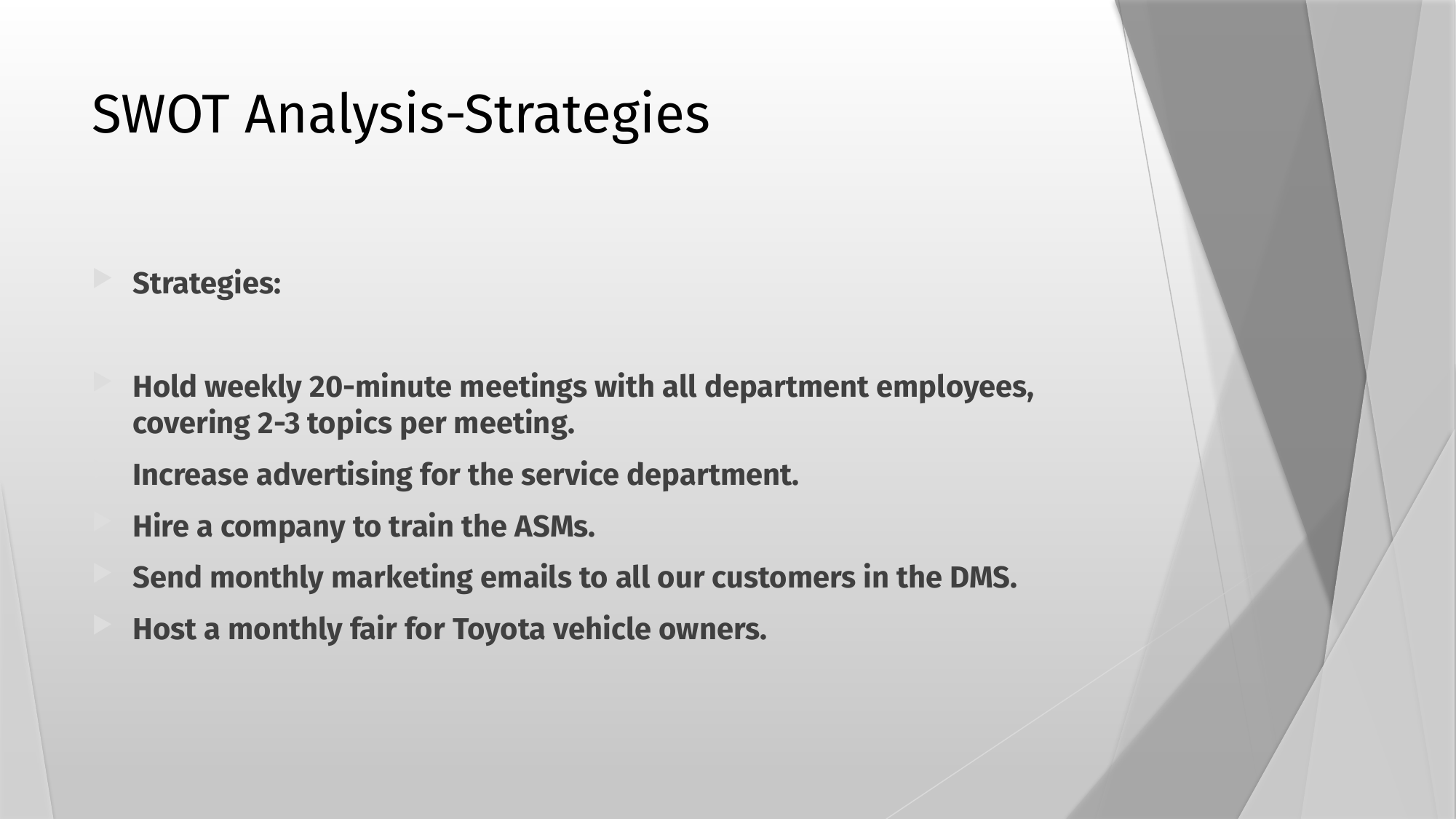

# SWOT Analysis-Strategies
Strategies:

Hold weekly 20-minute meetings with all department employees, covering 2-3 topics per meeting.
Increase advertising for the service department.
Hire a company to train the ASMs.
Send monthly marketing emails to all our customers in the DMS.
Host a monthly fair for Toyota vehicle owners.